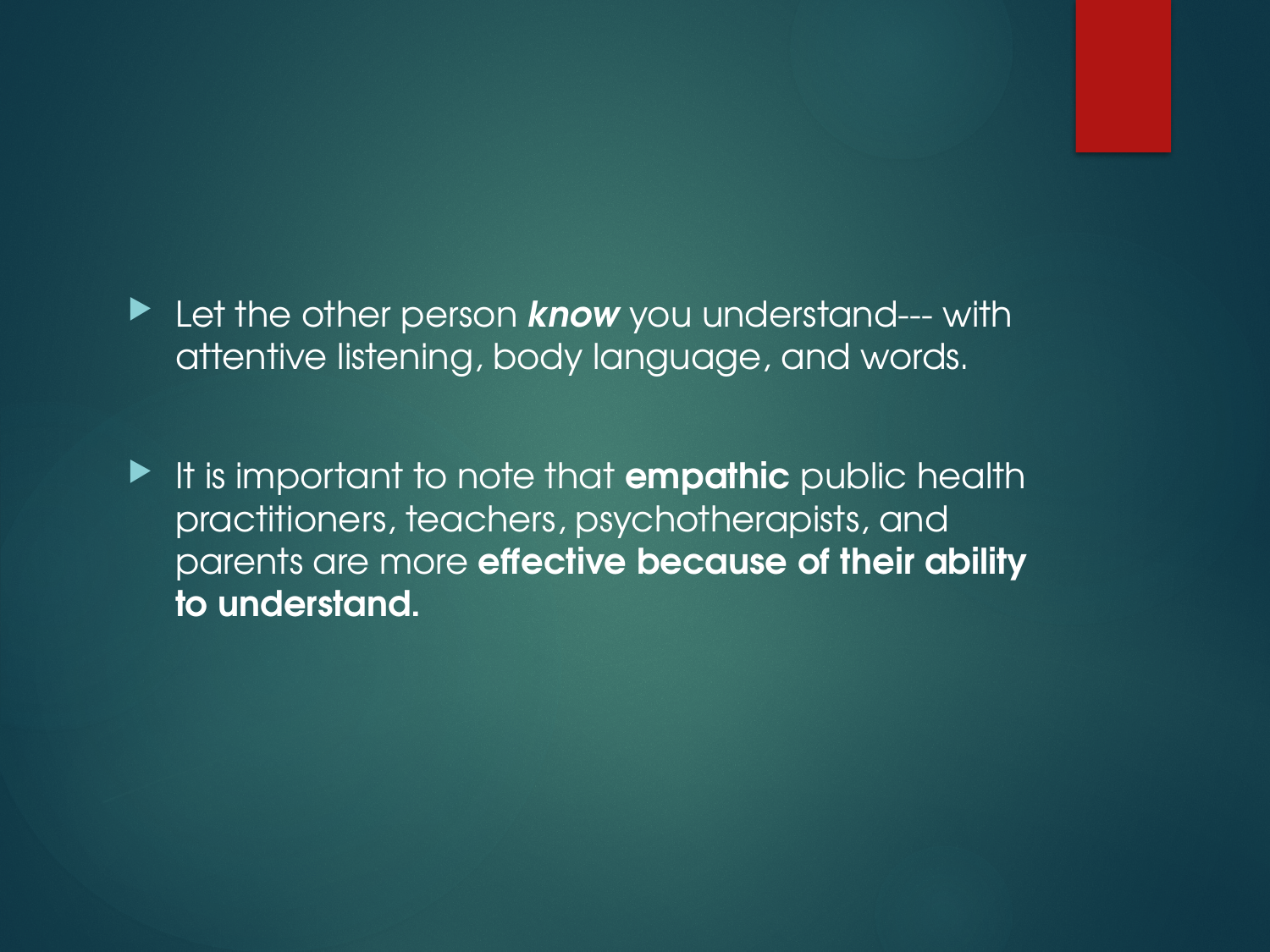

#
Let the other person know you understand--- with attentive listening, body language, and words.

It is important to note that empathic public health practitioners, teachers, psychotherapists, and parents are more effective because of their ability to understand.